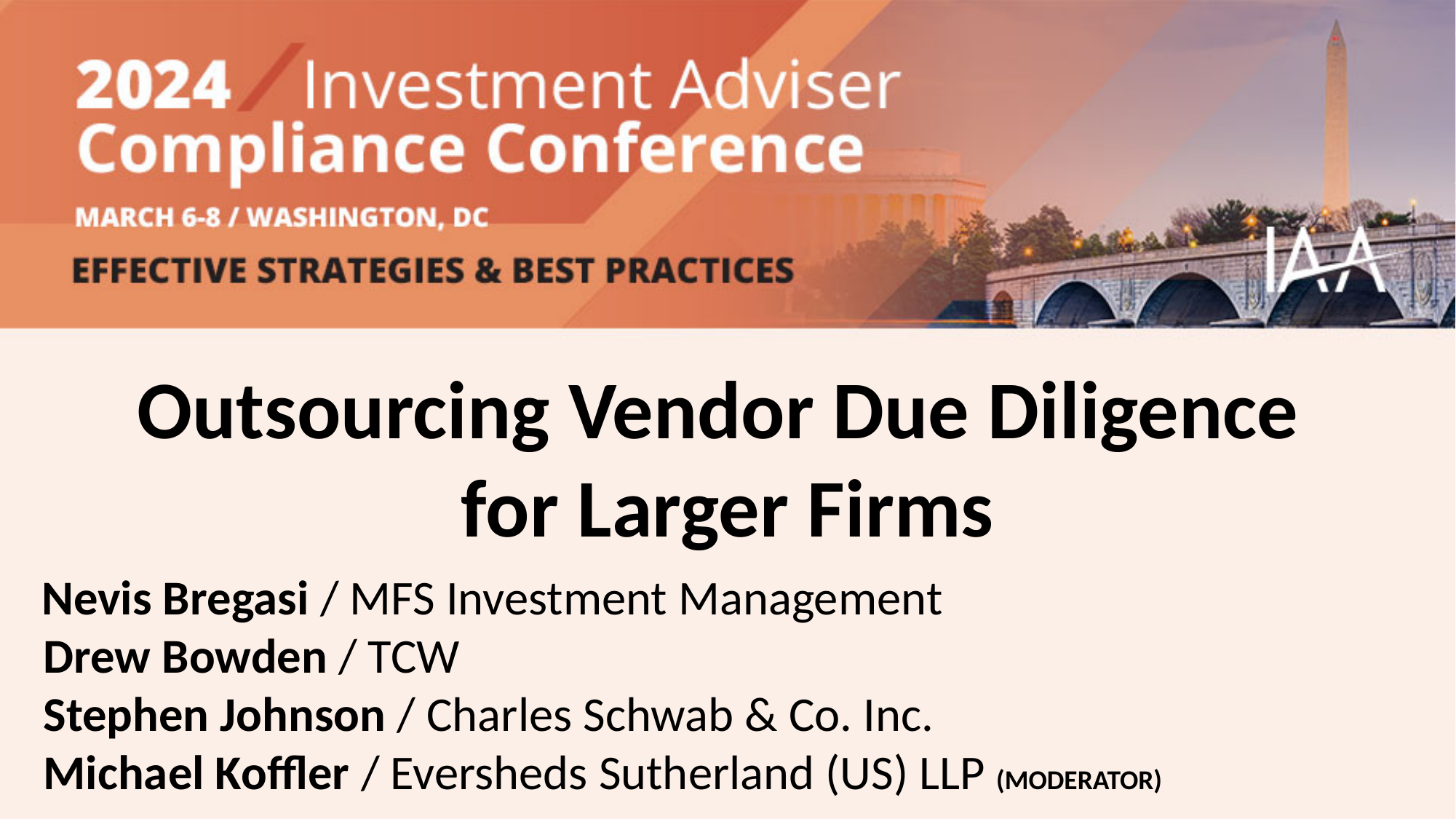

Outsourcing Vendor Due Diligence
for Larger Firms
     Nevis Bregasi / MFS Investment Management
   Drew Bowden / TCW
   Stephen Johnson / Charles Schwab & Co. Inc.
   Michael Koffler / Eversheds Sutherland (US) LLP (MODERATOR)